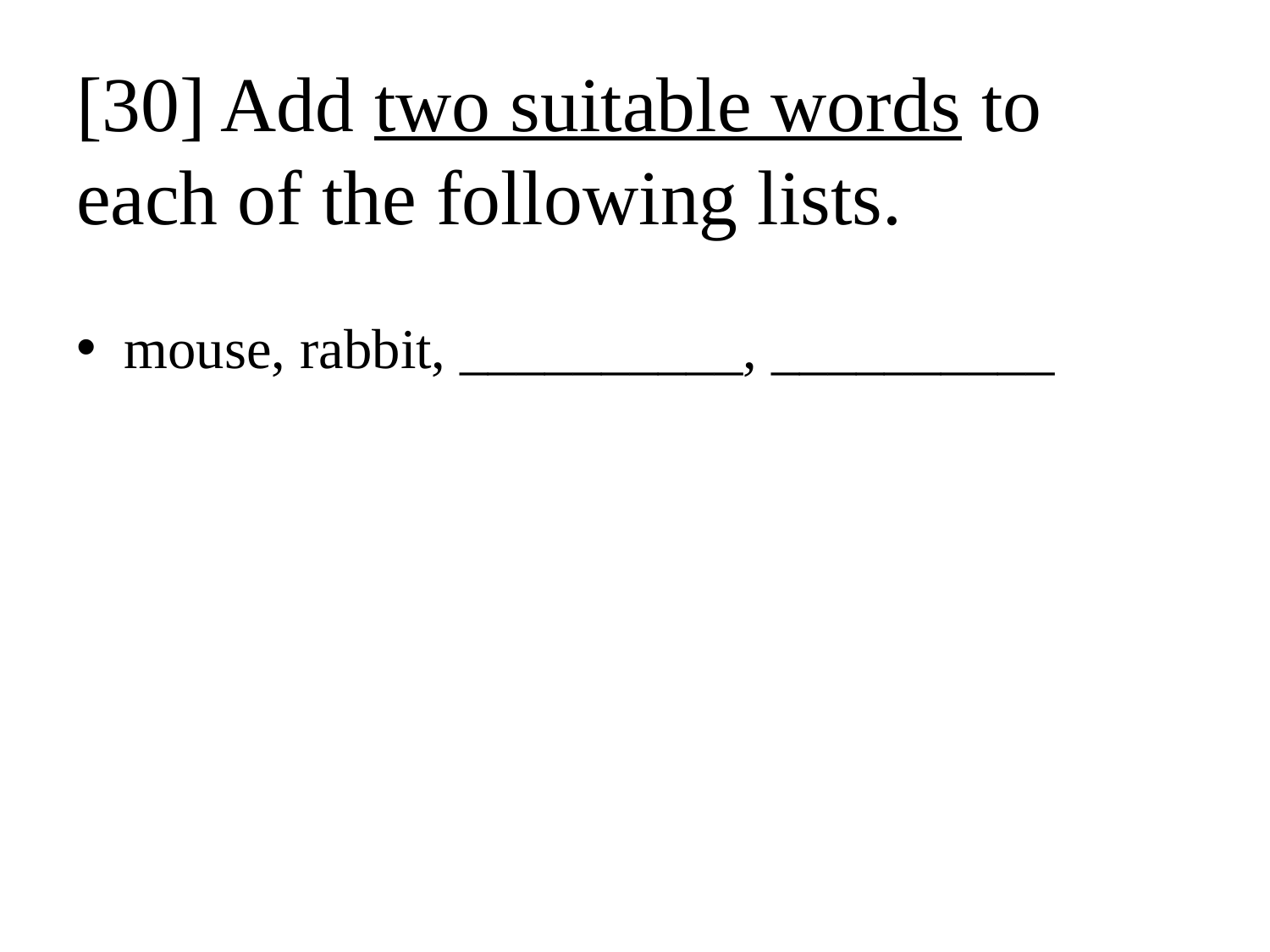

# [30] Add two suitable words to each of the following lists.
mouse, rabbit, __________, __________